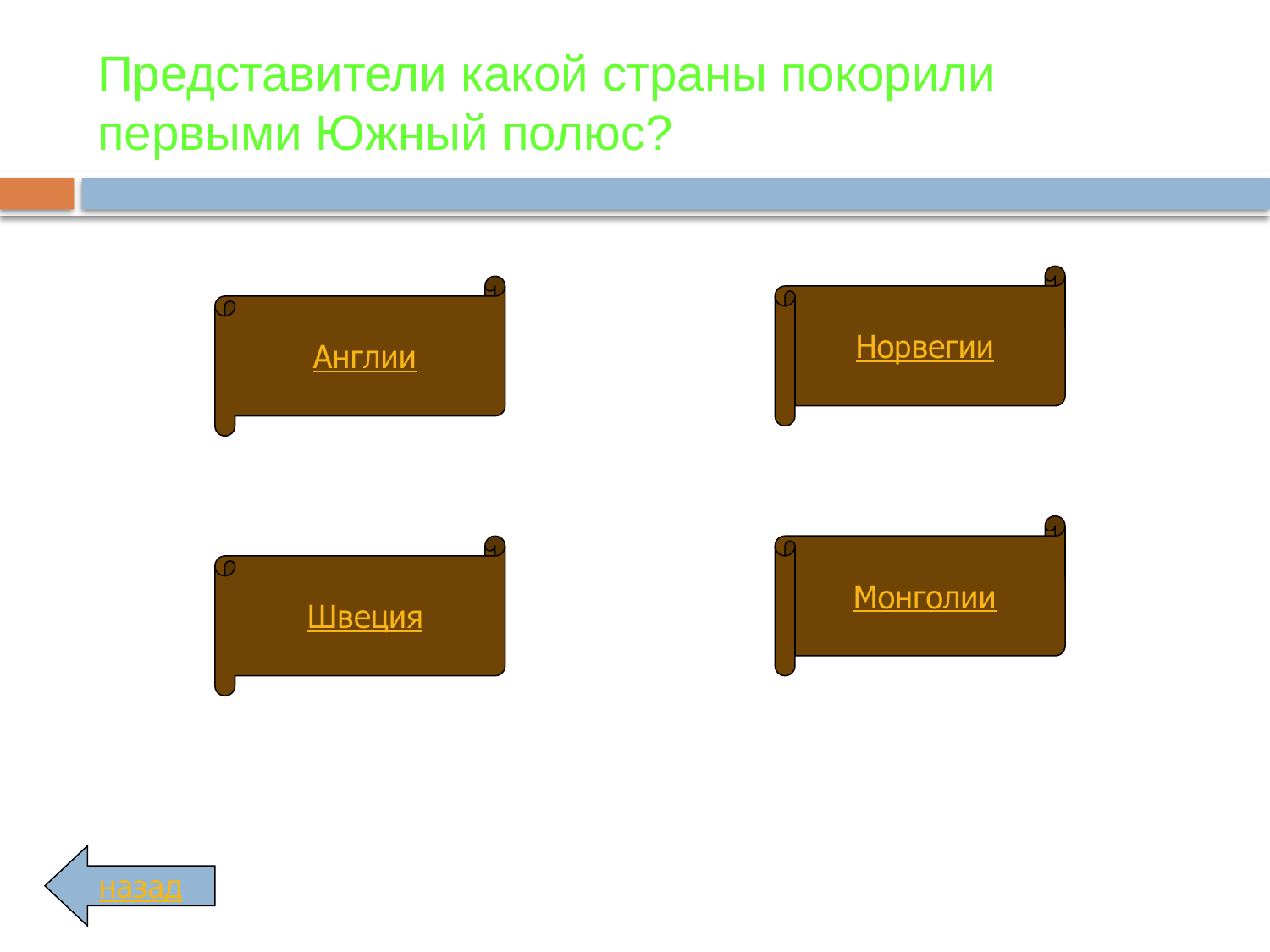

# Представители какой страны покорили первыми Южный полюс?
Норвегии
Англии
Монголии
Швеция
назад